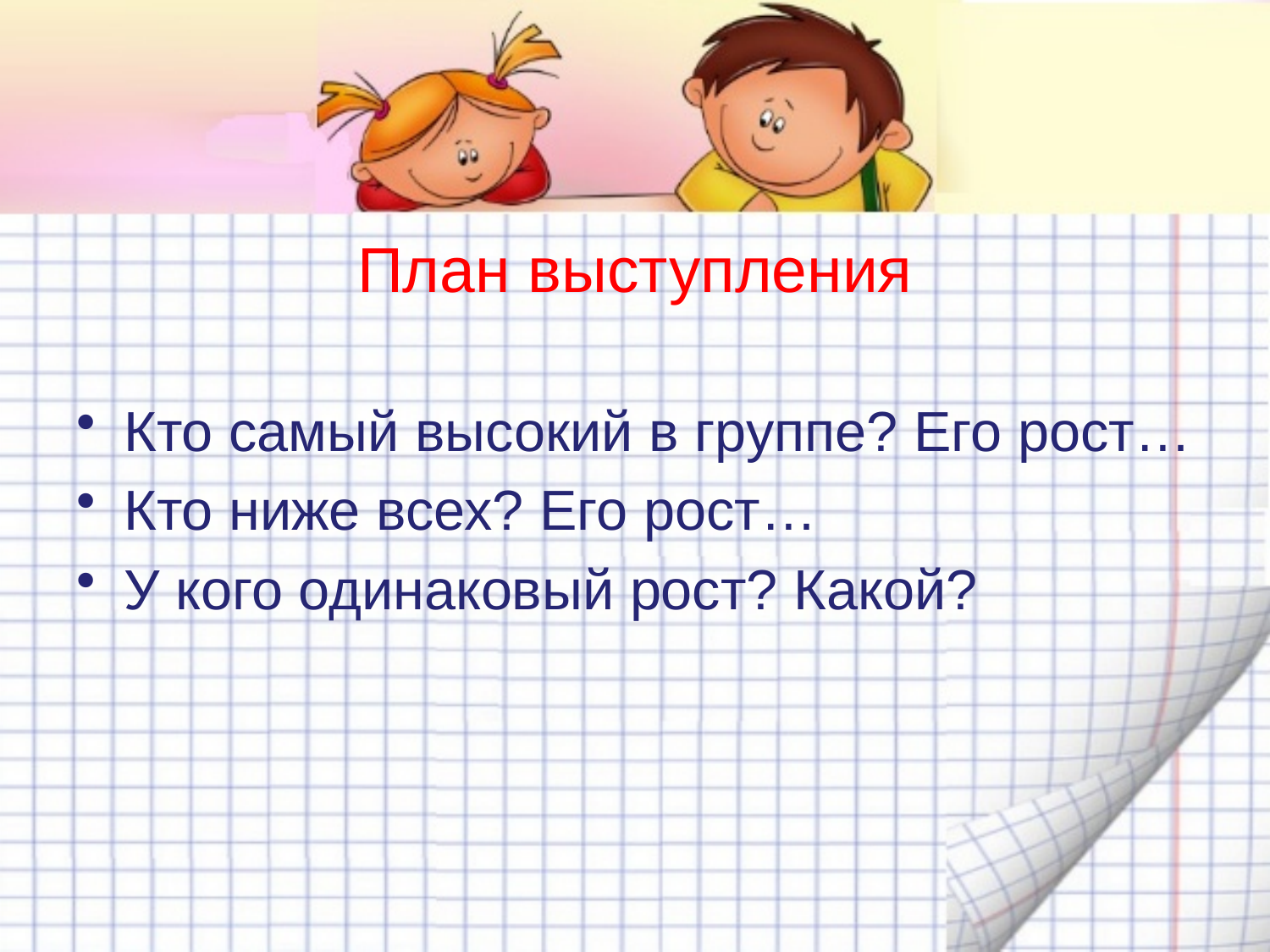

#
План выступления

Кто самый высокий в группе? Его рост…
Кто ниже всех? Его рост…
У кого одинаковый рост? Какой?